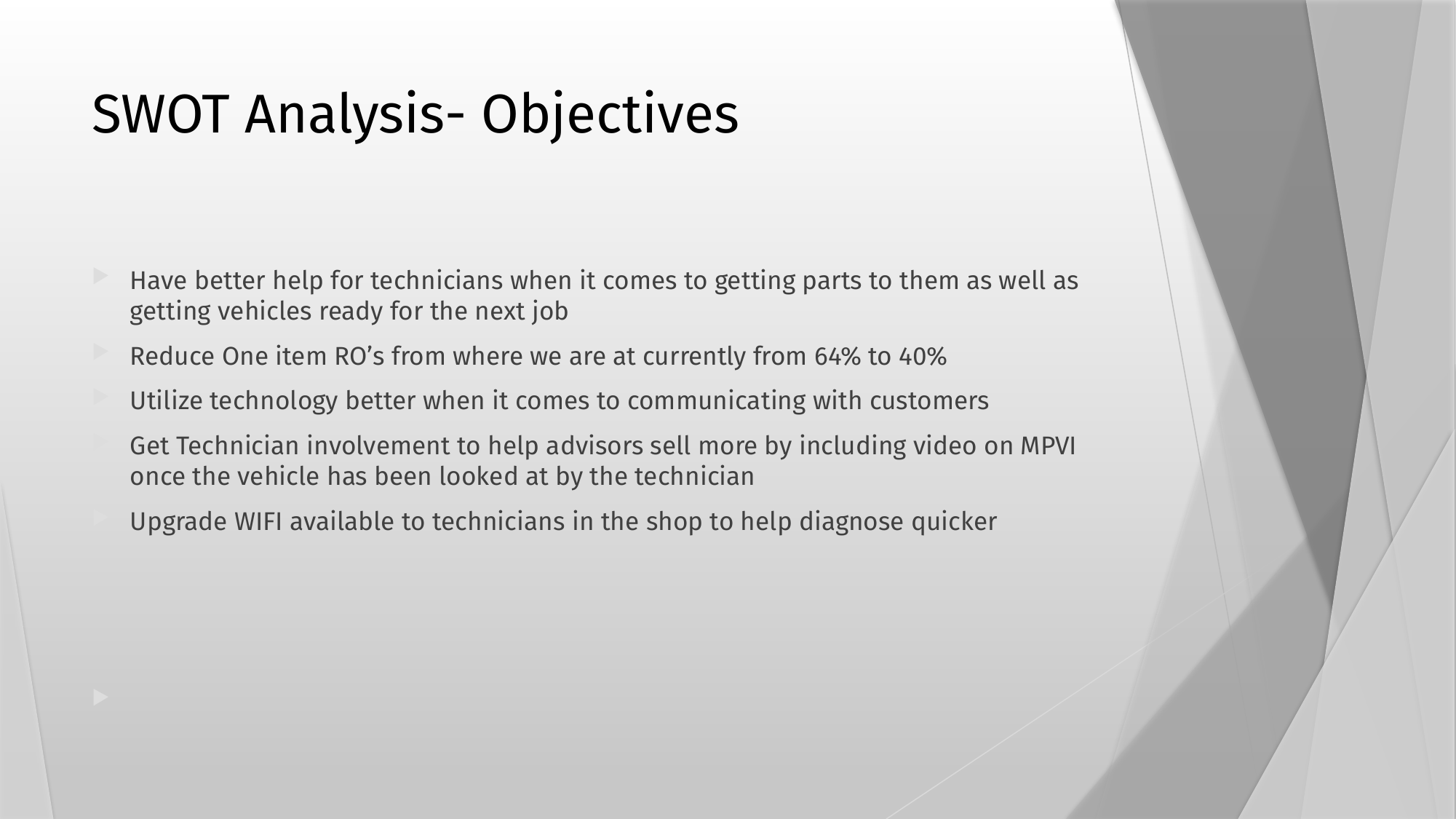

# SWOT Analysis- Objectives
Have better help for technicians when it comes to getting parts to them as well as getting vehicles ready for the next job
Reduce One item RO’s from where we are at currently from 64% to 40%
Utilize technology better when it comes to communicating with customers
Get Technician involvement to help advisors sell more by including video on MPVI once the vehicle has been looked at by the technician
Upgrade WIFI available to technicians in the shop to help diagnose quicker